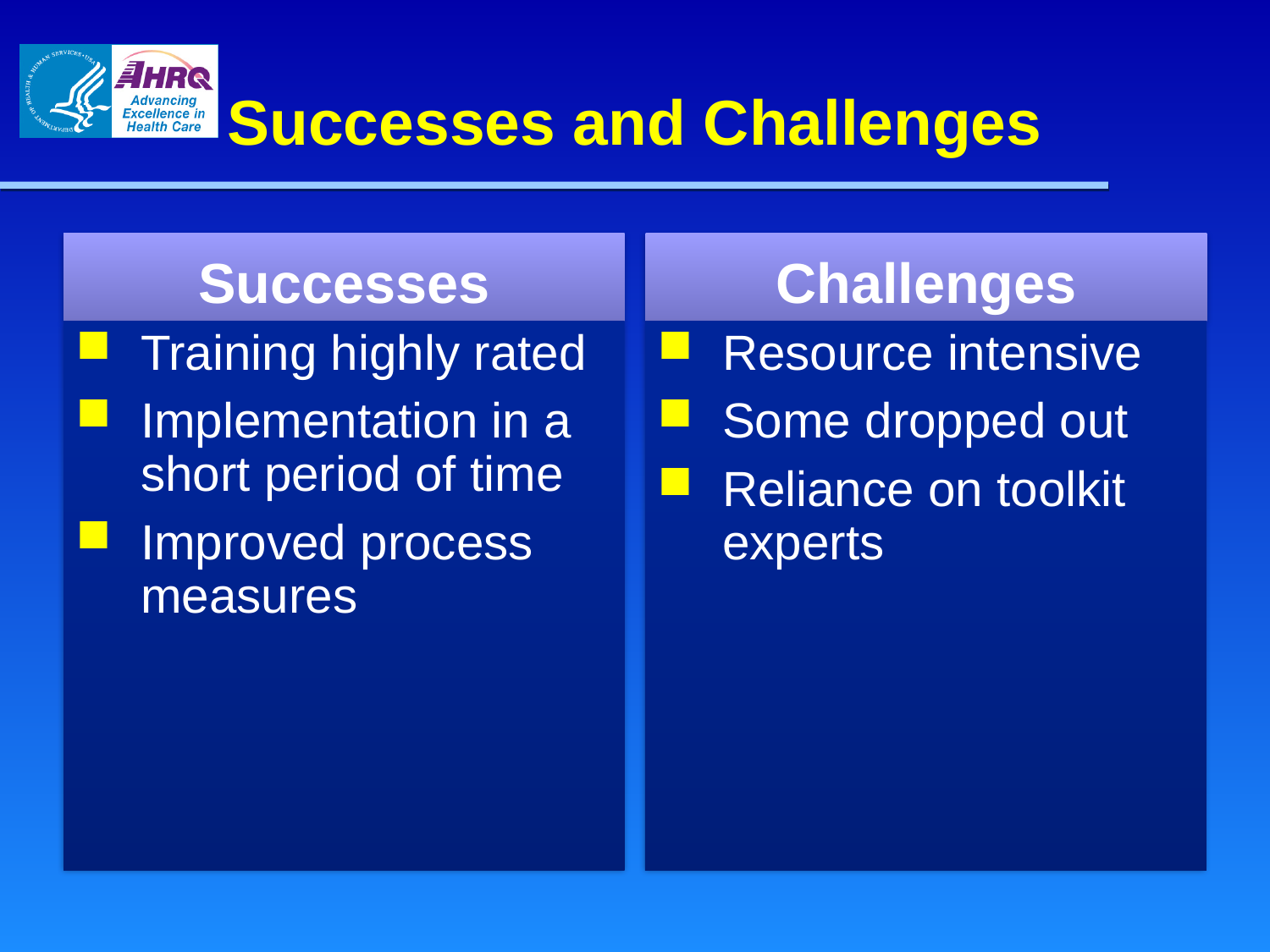

# Successes and Challenges
Successes
Challenges
Training highly rated
Implementation in a short period of time
Improved process measures

Resource intensive
Some dropped out
Reliance on toolkit experts